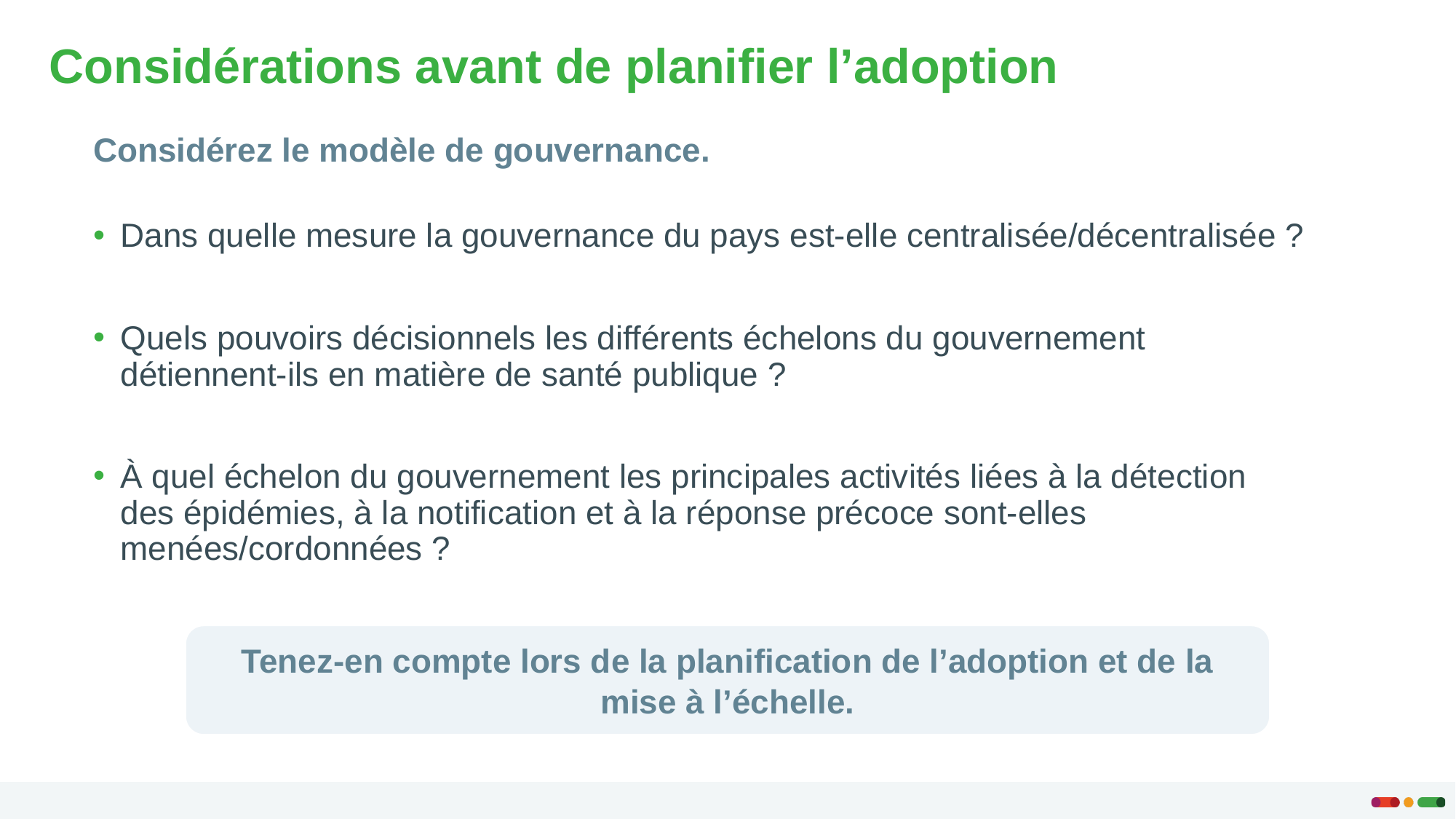

# Considérations avant de planifier l’adoption
Considérez le modèle de gouvernance.

Dans quelle mesure la gouvernance du pays est-elle centralisée/décentralisée ?

Quels pouvoirs décisionnels les différents échelons du gouvernement
détiennent-ils en matière de santé publique ?

À quel échelon du gouvernement les principales activités liées à la détection
des épidémies, à la notification et à la réponse précoce sont-elles menées/cordonnées ?

Tenez-en compte lors de la planification de l’adoption et de la mise à l’échelle.